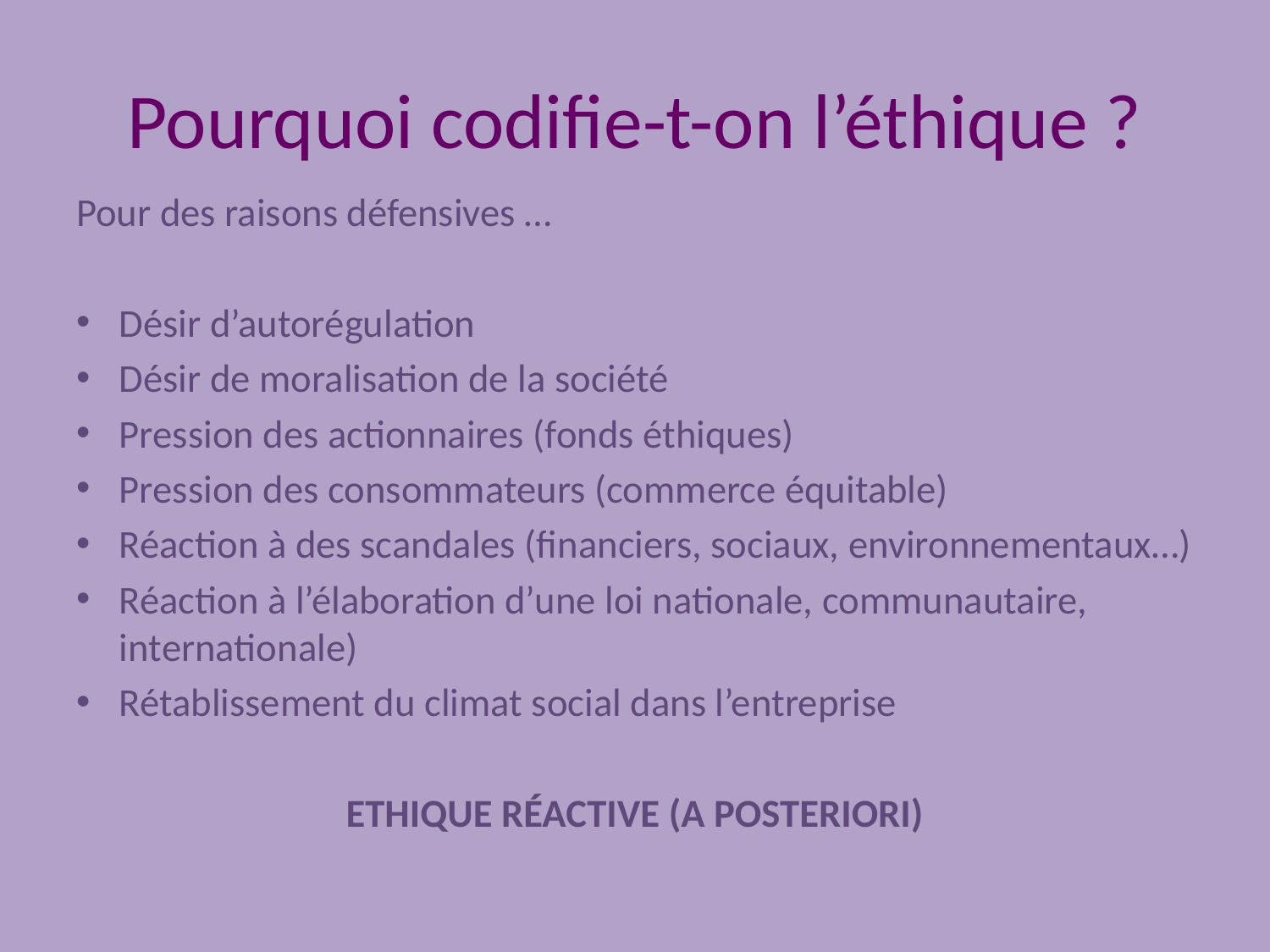

# Pourquoi codifie-t-on l’éthique ?
Pour des raisons défensives …

Désir d’autorégulation
Désir de moralisation de la société
Pression des actionnaires (fonds éthiques)
Pression des consommateurs (commerce équitable)
Réaction à des scandales (financiers, sociaux, environnementaux…)
Réaction à l’élaboration d’une loi nationale, communautaire, internationale)
Rétablissement du climat social dans l’entreprise

ETHIQUE RÉACTIVE (A POSTERIORI)